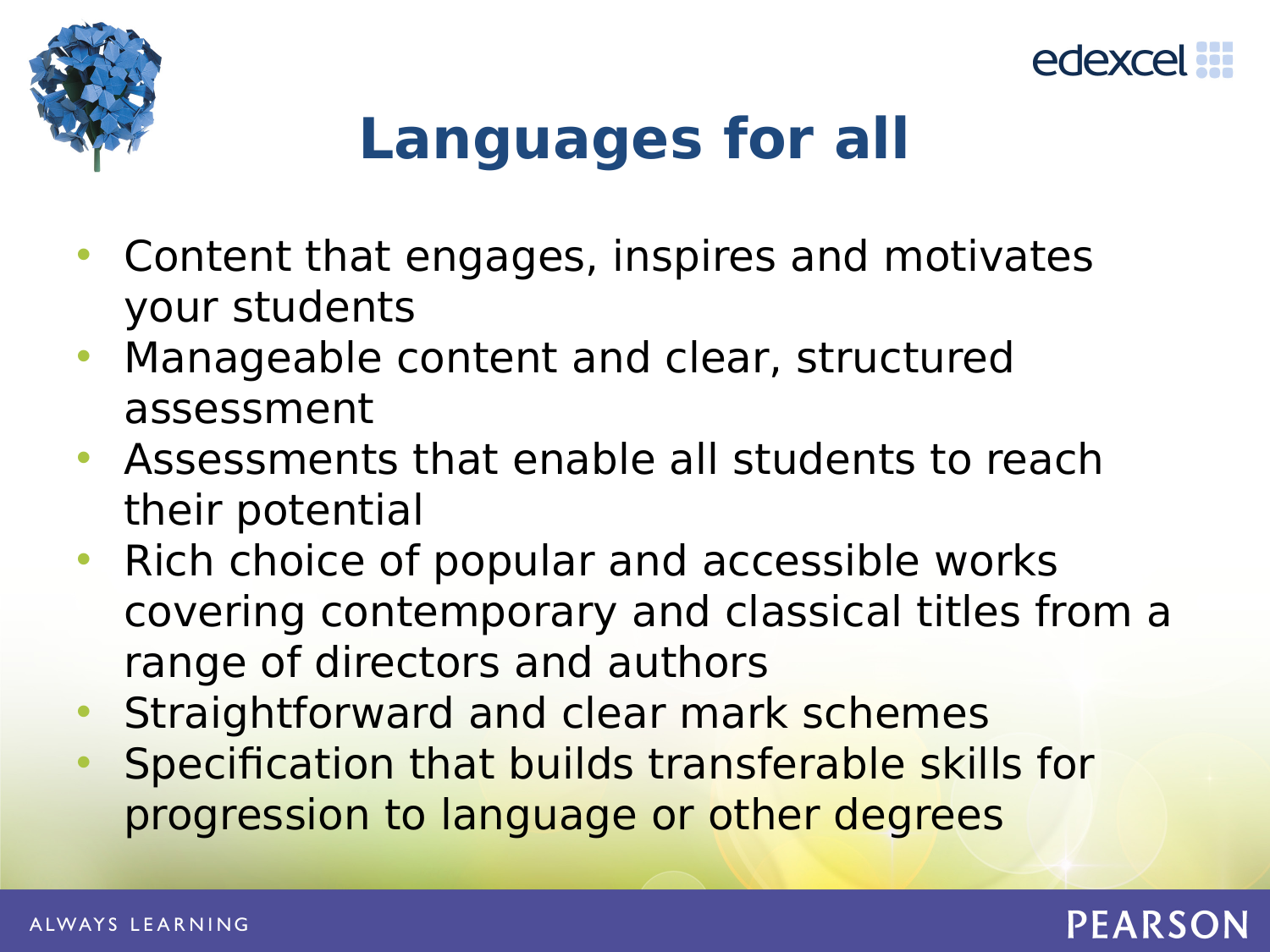

# Languages for all
Content that engages, inspires and motivates your students
Manageable content and clear, structured assessment
Assessments that enable all students to reach their potential
Rich choice of popular and accessible works covering contemporary and classical titles from a range of directors and authors
Straightforward and clear mark schemes
Specification that builds transferable skills for progression to language or other degrees